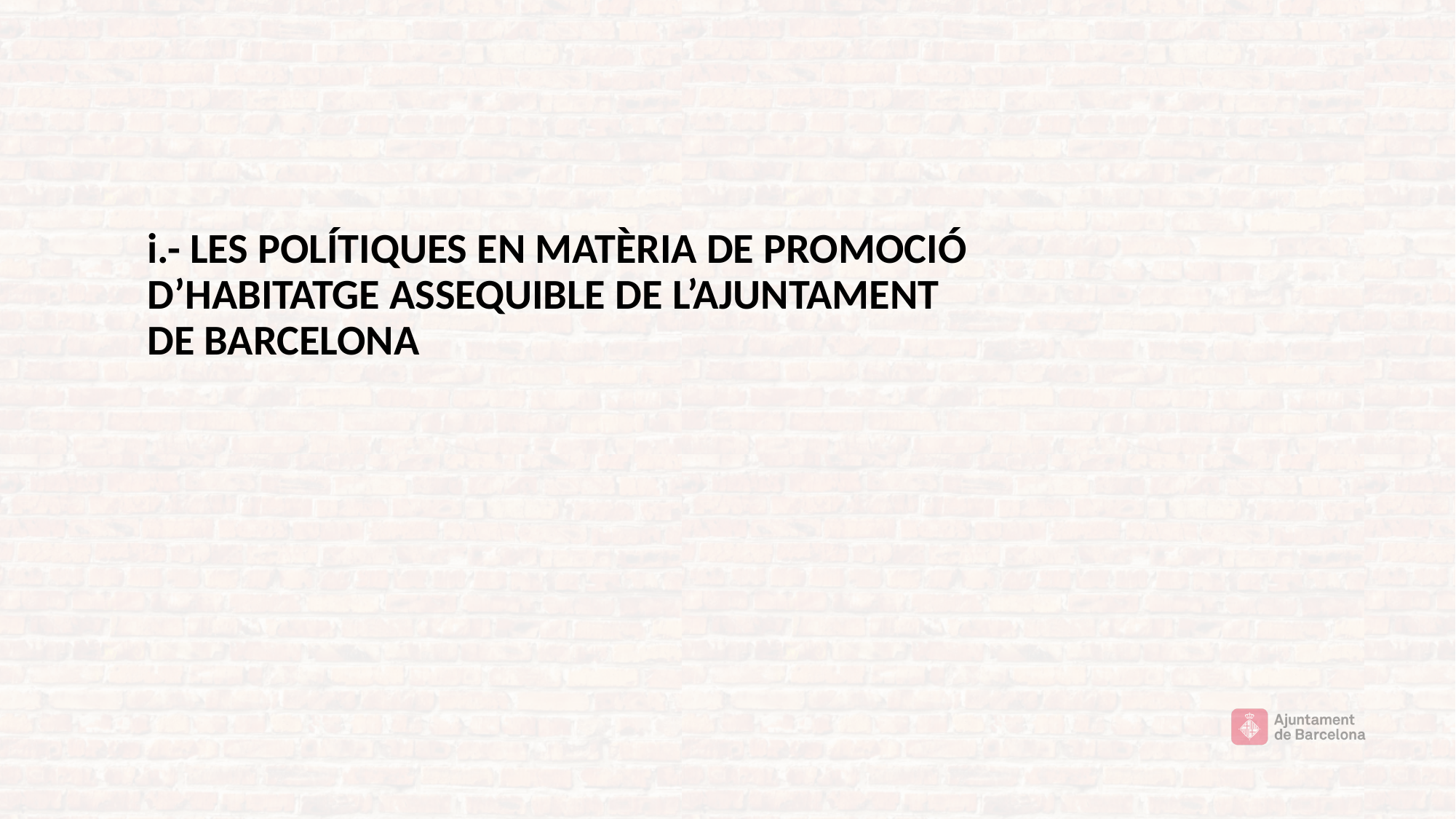

i.- LES POLÍTIQUES EN MATÈRIA DE PROMOCIÓ D’HABITATGE ASSEQUIBLE DE L’AJUNTAMENT DE BARCELONA